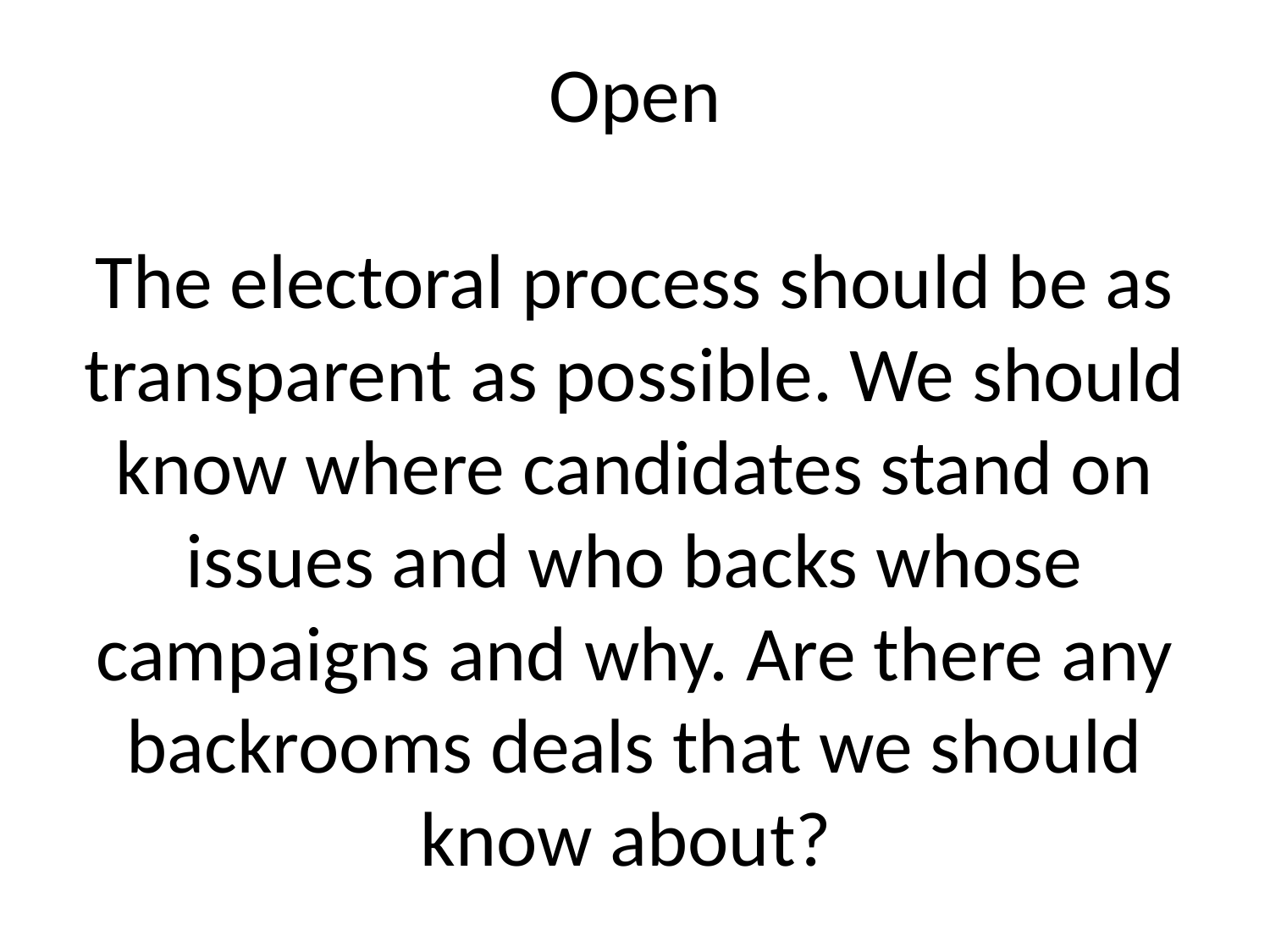

# Open The electoral process should be as transparent as possible. We should know where candidates stand on issues and who backs whose campaigns and why. Are there any backrooms deals that we should know about?